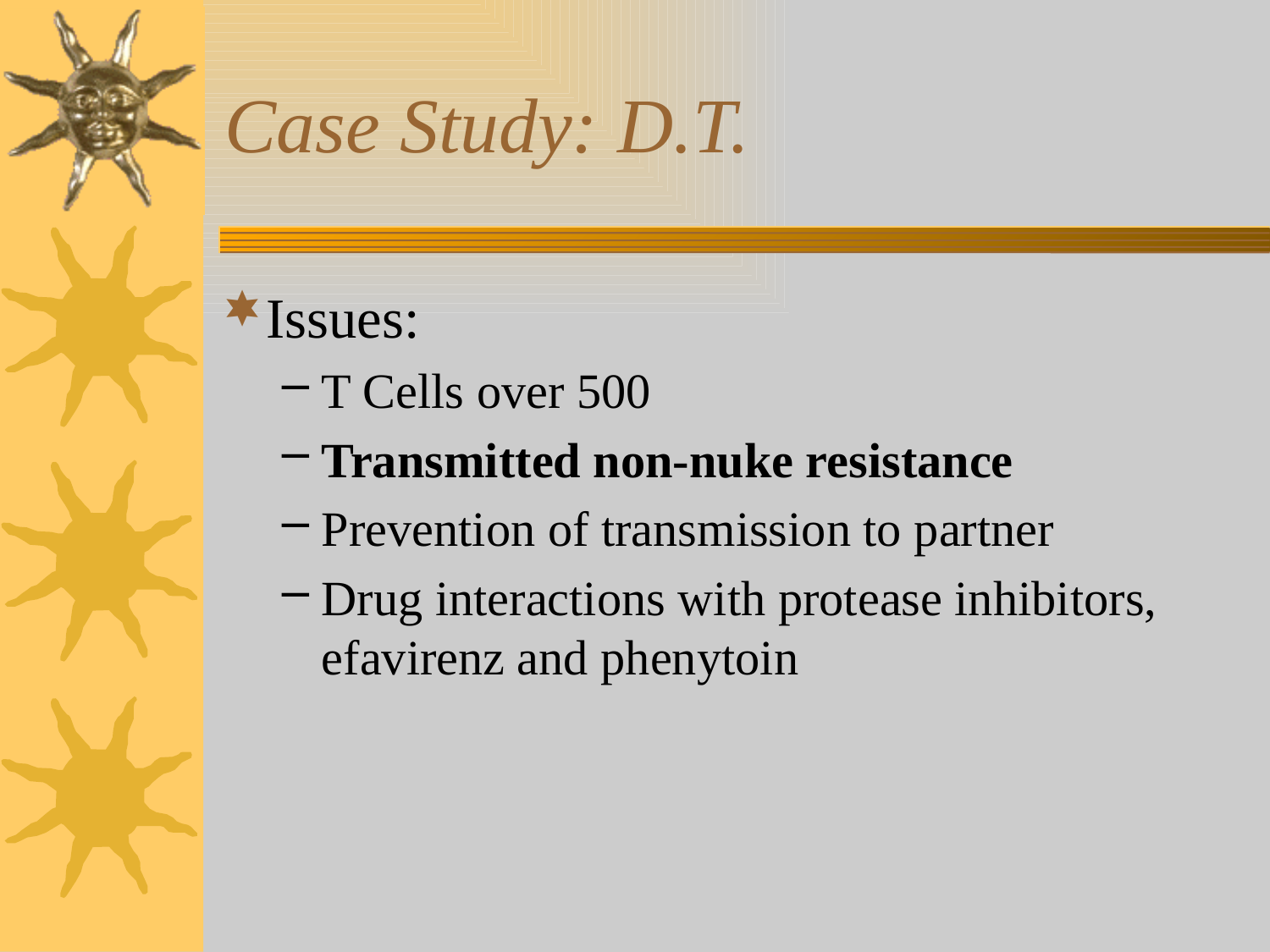

# Case Study: D.T.
Issues:
T Cells over 500
Transmitted non-nuke resistance
Prevention of transmission to partner
Drug interactions with protease inhibitors, efavirenz and phenytoin